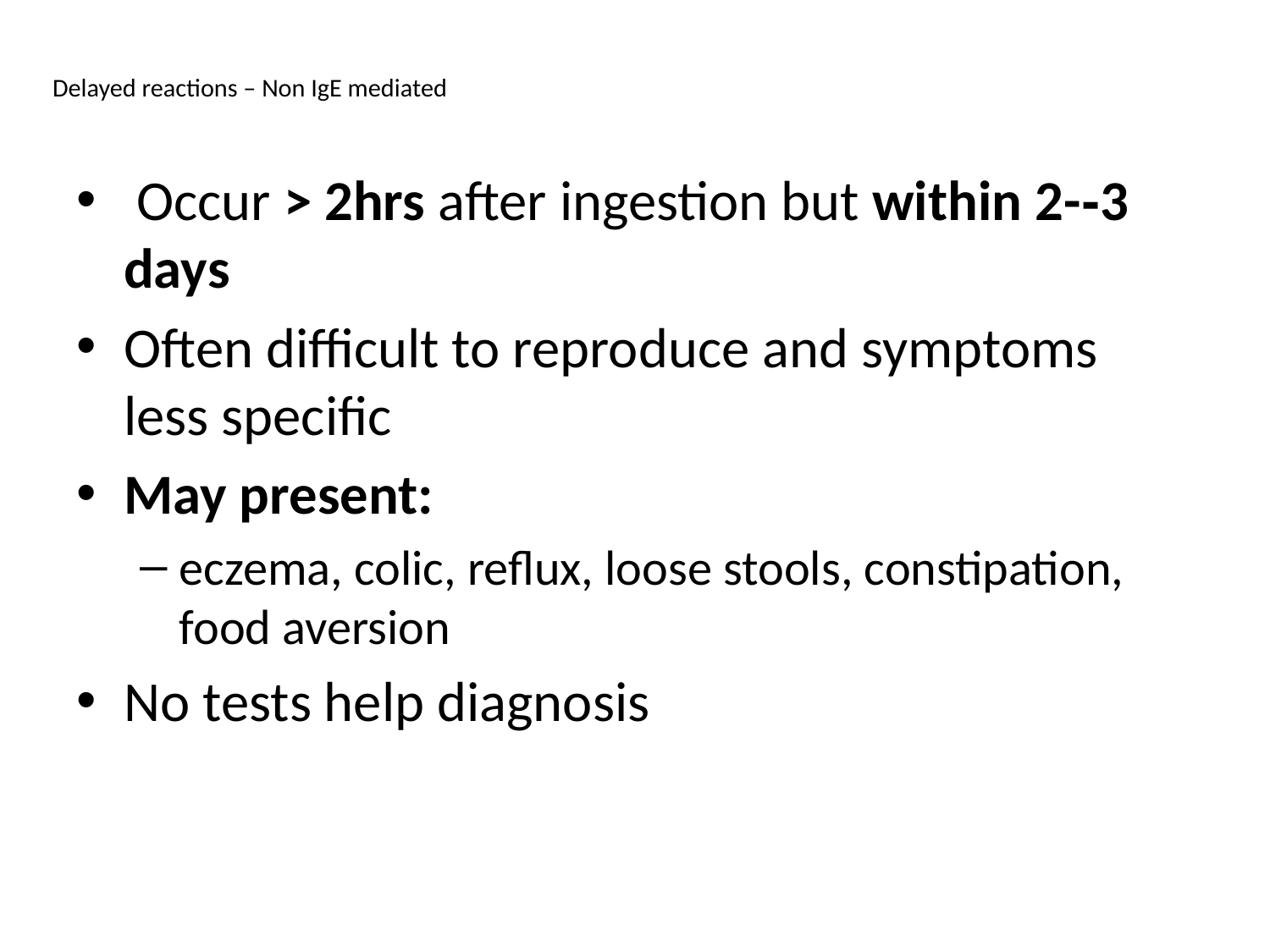

# Delayed reactions – Non IgE mediated
 Occur > 2hrs after ingestion but within 2-­‐3 days
Often difficult to reproduce and symptoms less specific
May present:
eczema, colic, reflux, loose stools, constipation, food aversion
No tests help diagnosis